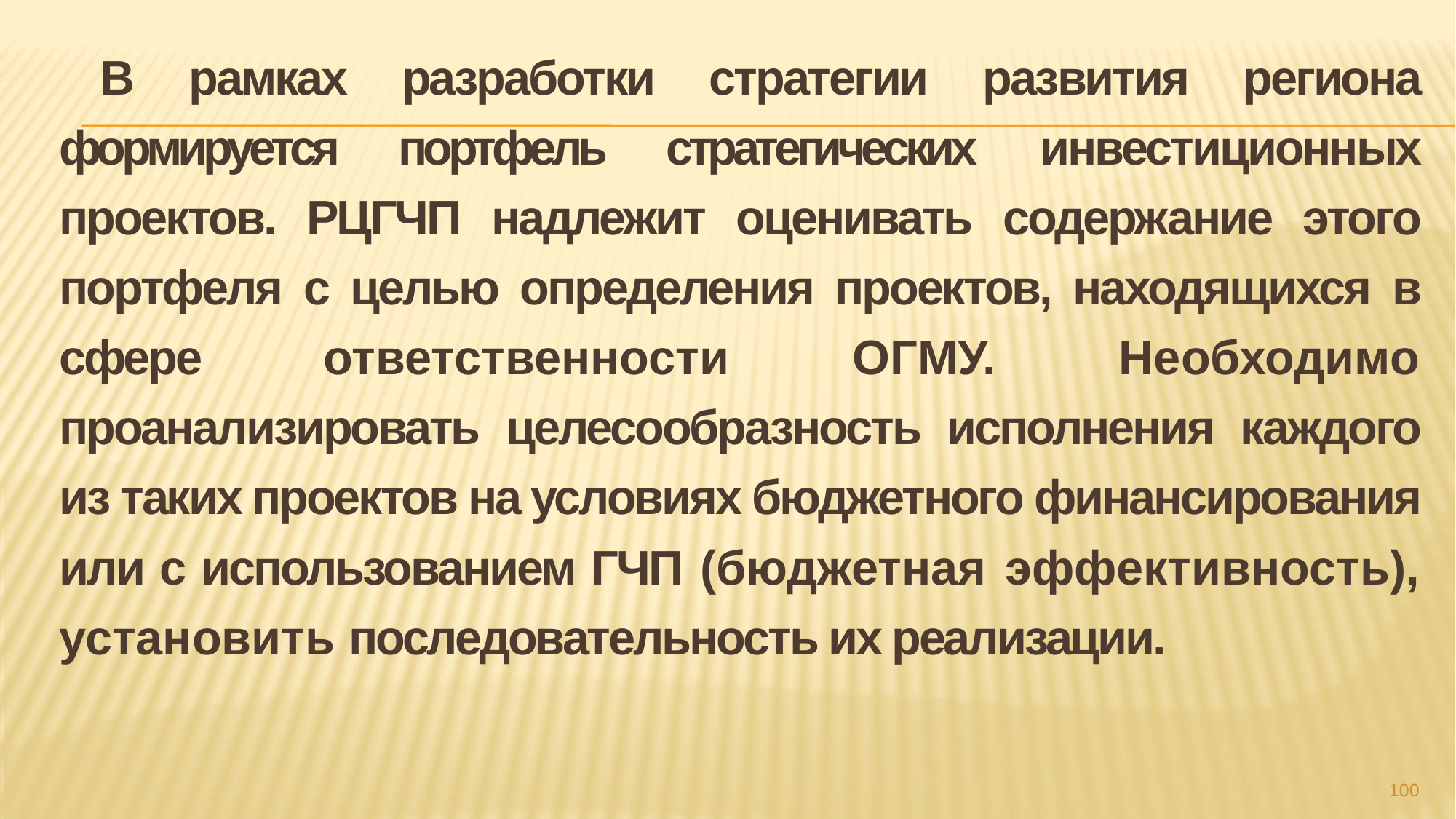

В рамках разработки стратегии развития региона формируется портфель стратегических инвестиционных проектов. РЦГЧП надлежит оценивать содержание этого портфеля с целью определения проектов, находящихся в сфере ответственности ОГМУ. Необходимо проанализировать целесообразность исполнения каждого из таких проектов на условиях бюджетного финансирования или с использованием ГЧП (бюджетная эффективность), установить последовательность их реализации.
#
100